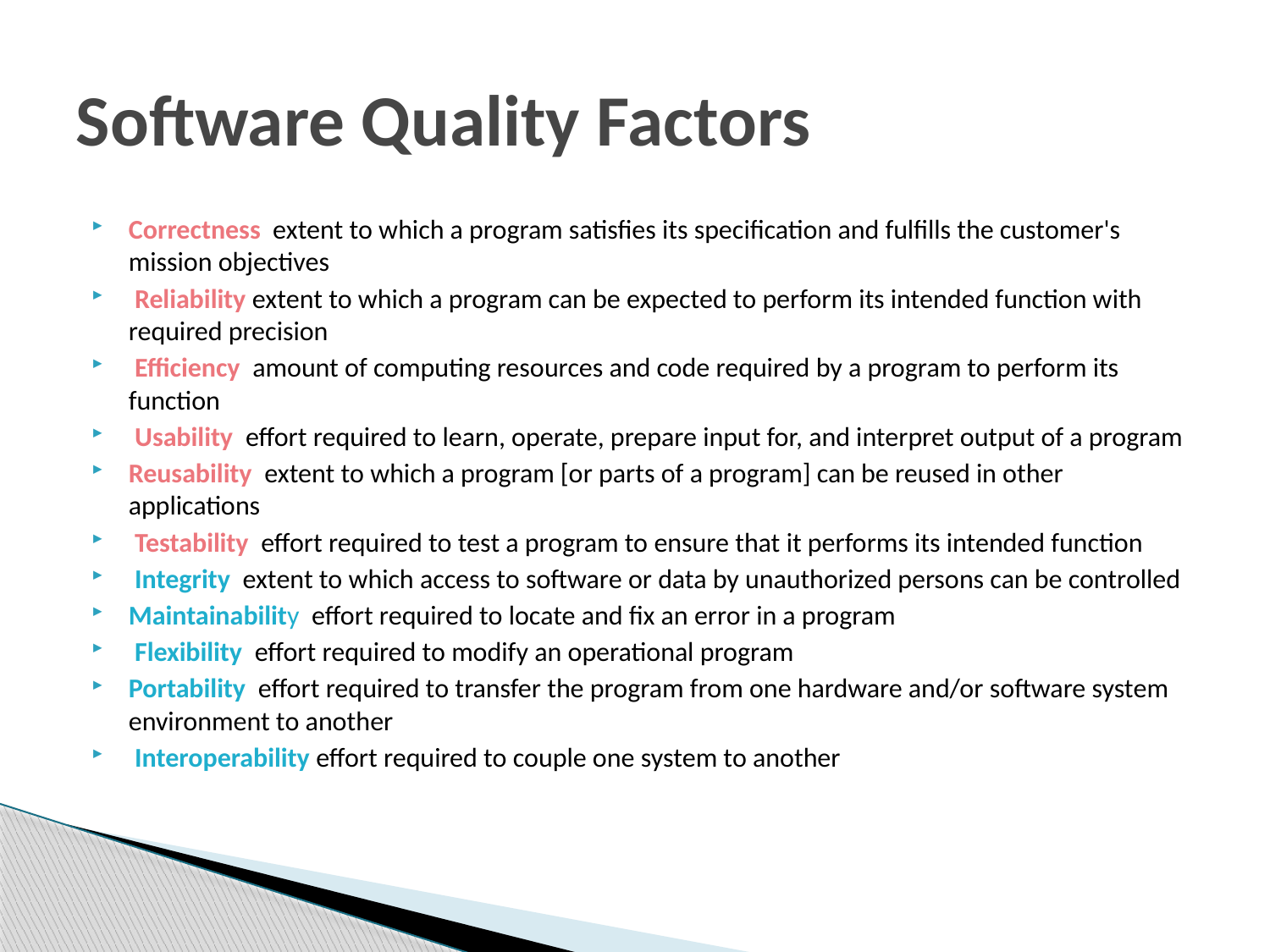

# Software Quality Factors
Correctness  extent to which a program satisfies its specification and fulfills the customer's mission objectives
 Reliability extent to which a program can be expected to perform its intended function with required precision
 Efficiency  amount of computing resources and code required by a program to perform its function
 Usability  effort required to learn, operate, prepare input for, and interpret output of a program
Reusability  extent to which a program [or parts of a program] can be reused in other applications
 Testability  effort required to test a program to ensure that it performs its intended function
 Integrity  extent to which access to software or data by unauthorized persons can be controlled
Maintainability  effort required to locate and fix an error in a program
 Flexibility  effort required to modify an operational program
Portability  effort required to transfer the program from one hardware and/or software system environment to another
 Interoperability effort required to couple one system to another